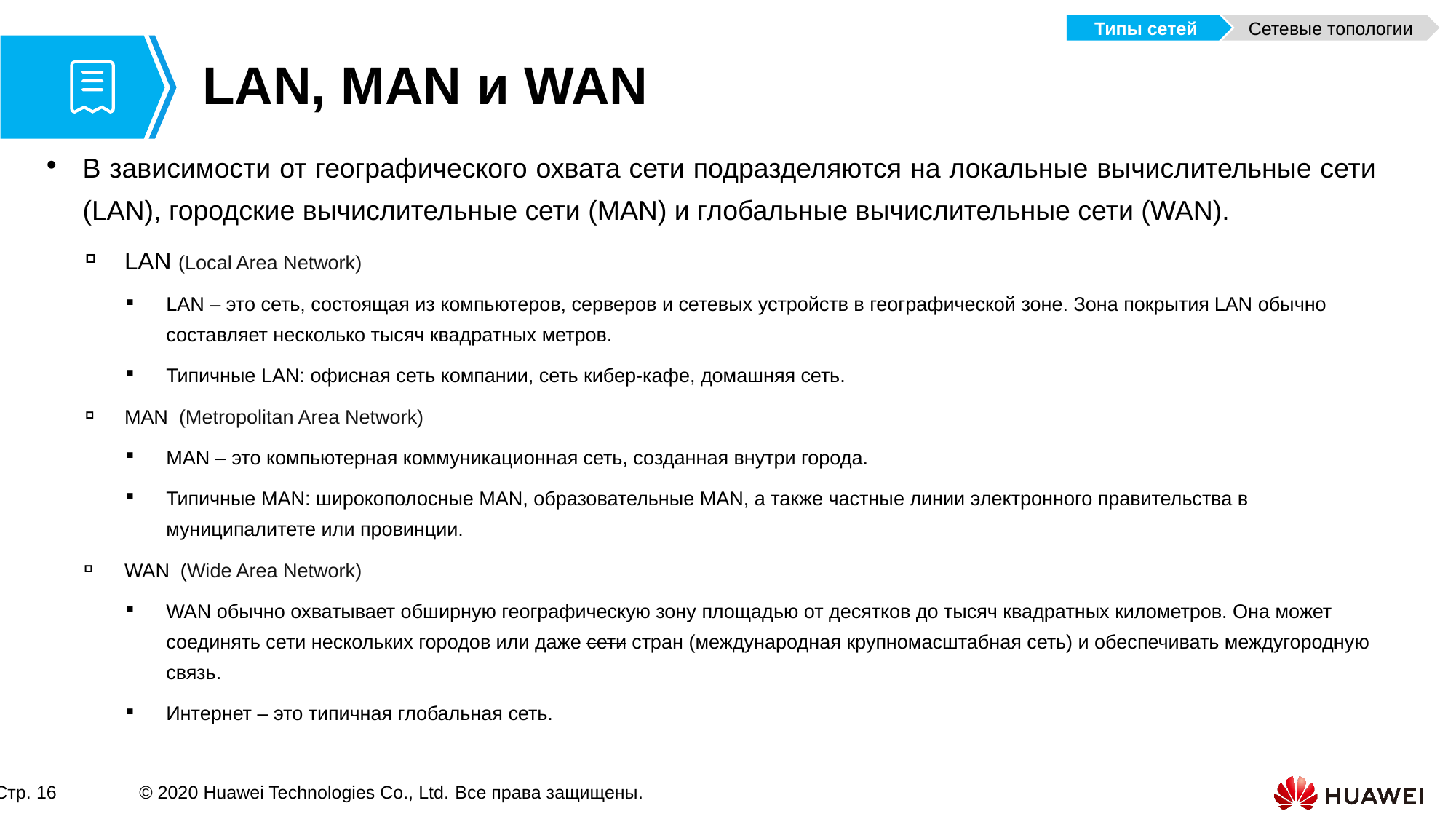

Типы сетей
Сетевые топологии
# LAN, MAN и WAN
В зависимости от географического охвата сети подразделяются на локальные вычислительные сети (LAN), городские вычислительные сети (MAN) и глобальные вычислительные сети (WAN).
LAN (Local Area Network)
LAN – это сеть, состоящая из компьютеров, серверов и сетевых устройств в географической зоне. Зона покрытия LAN обычно составляет несколько тысяч квадратных метров.
Типичные LAN: офисная сеть компании, сеть кибер-кафе, домашняя сеть.
MAN  (Metropolitan Area Network)
MAN – это компьютерная коммуникационная сеть, созданная внутри города.
Типичные MAN: широкополосные MAN, образовательные MAN, а также частные линии электронного правительства в муниципалитете или провинции.
WAN  (Wide Area Network)
WAN обычно охватывает обширную географическую зону площадью от десятков до тысяч квадратных километров. Она может соединять сети нескольких городов или даже сети стран (международная крупномасштабная сеть) и обеспечивать междугородную связь.
Интернет – это типичная глобальная сеть.